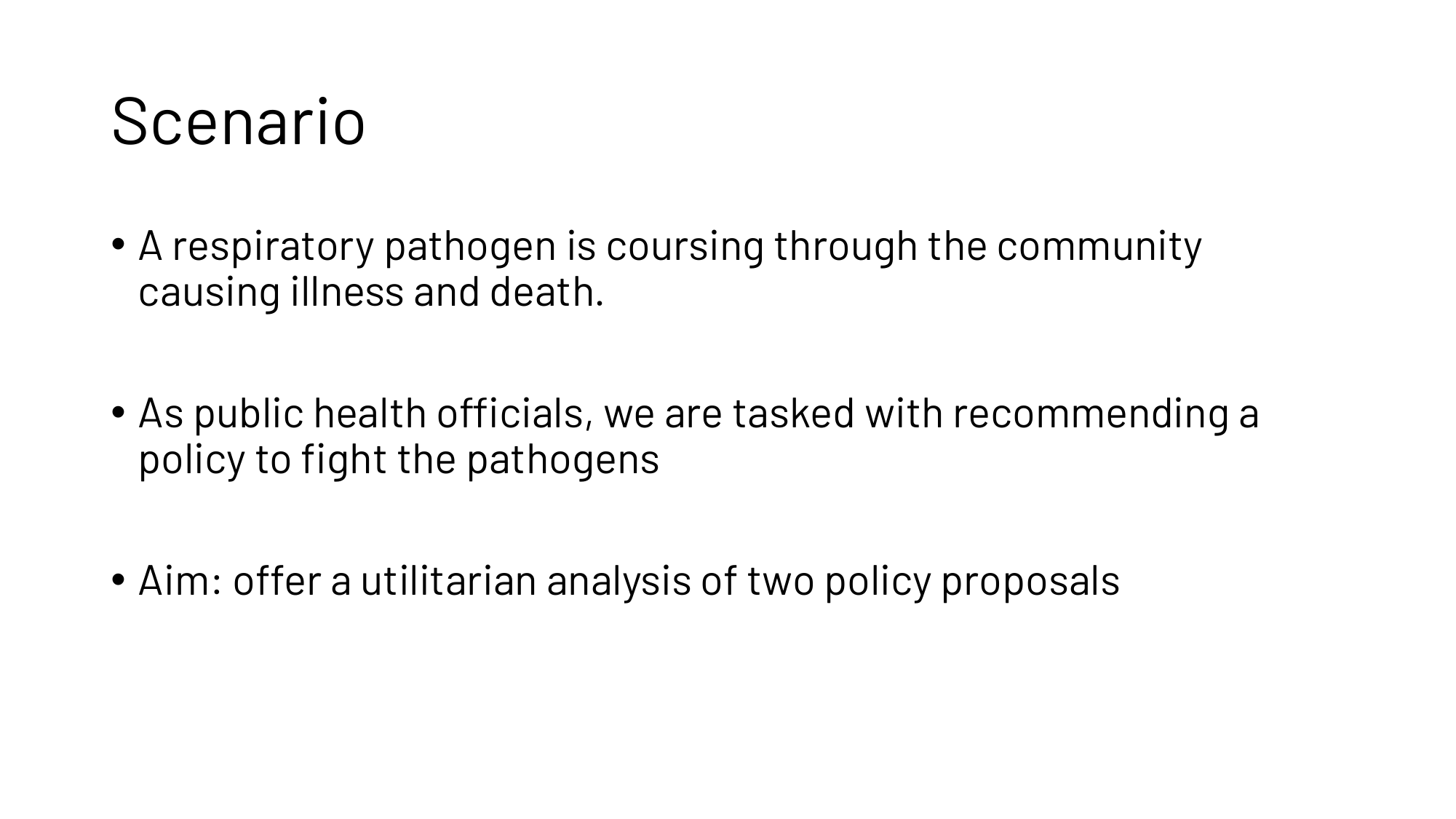

# Scenario
A respiratory pathogen is coursing through the community causing illness and death.

As public health officials, we are tasked with recommending a policy to fight the pathogens

Aim: offer a utilitarian analysis of two policy proposals